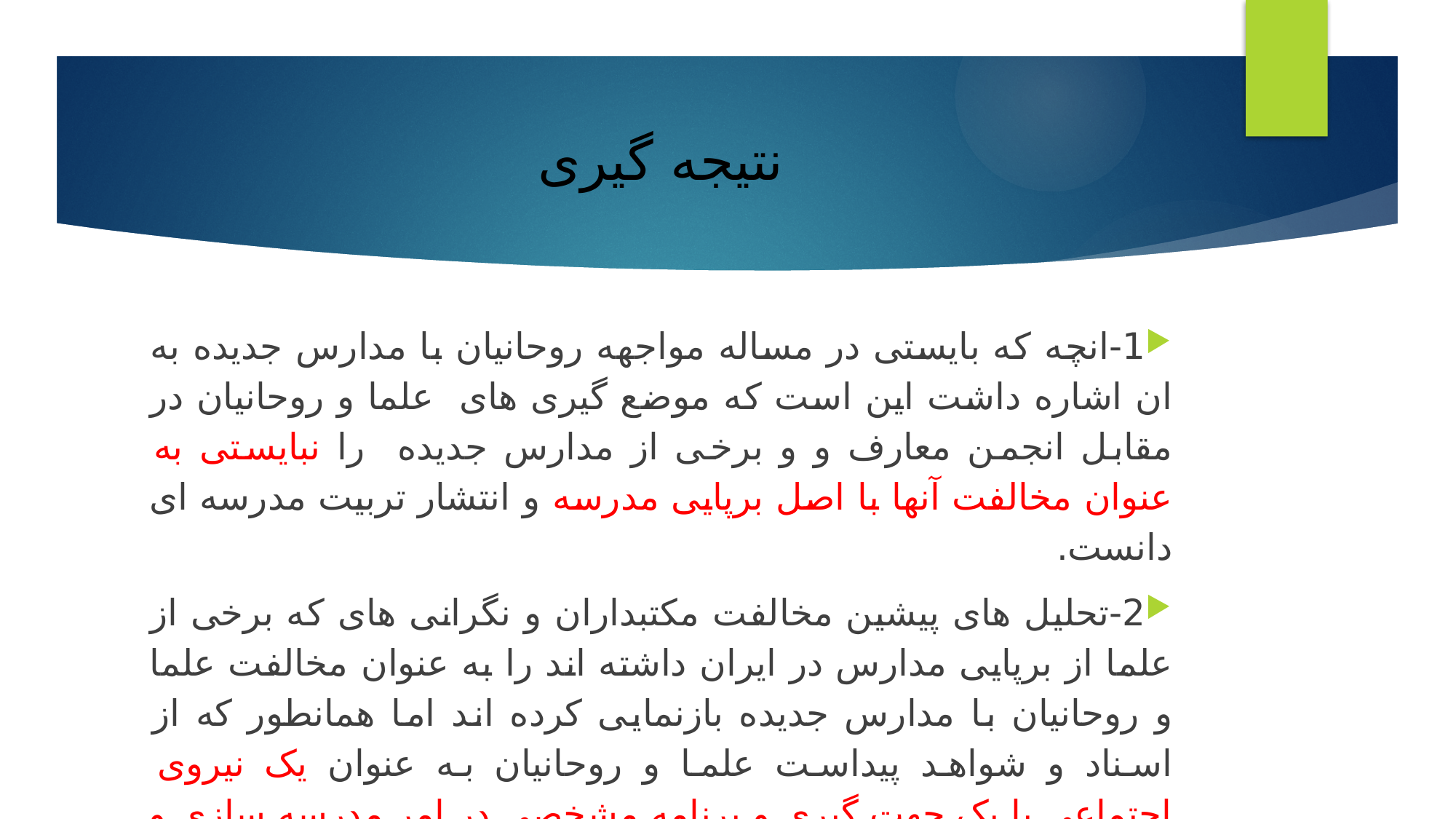

# نتیجه گیری
1-انچه که بایستی در مساله مواجهه روحانیان با مدارس جدیده به ان اشاره داشت این است که موضع گیری های  علما و روحانیان در مقابل انجمن معارف و و برخی از مدارس جدیده  را نبایستی به عنوان مخالفت آنها با اصل برپایی مدرسه و انتشار تربیت مدرسه ای دانست.
2-تحلیل های پیشین مخالفت مکتبداران و نگرانی های که برخی از علما از برپایی مدارس در ایران داشته اند را به عنوان مخالفت علما و روحانیان با مدارس جدیده بازنمایی کرده اند اما همانطور که از اسناد و شواهد پیداست علما و روحانیان به عنوان یک نیروی اجتماعی با یک جهت گیری و برنامه مشخصی در امر مدرسه سازی و مدرسه داری مشارکت فعال داشته و به عنوان یک نیروی ترقی خواه در جهت انتشار تربیت مدرسه ای عمل کرده اند.